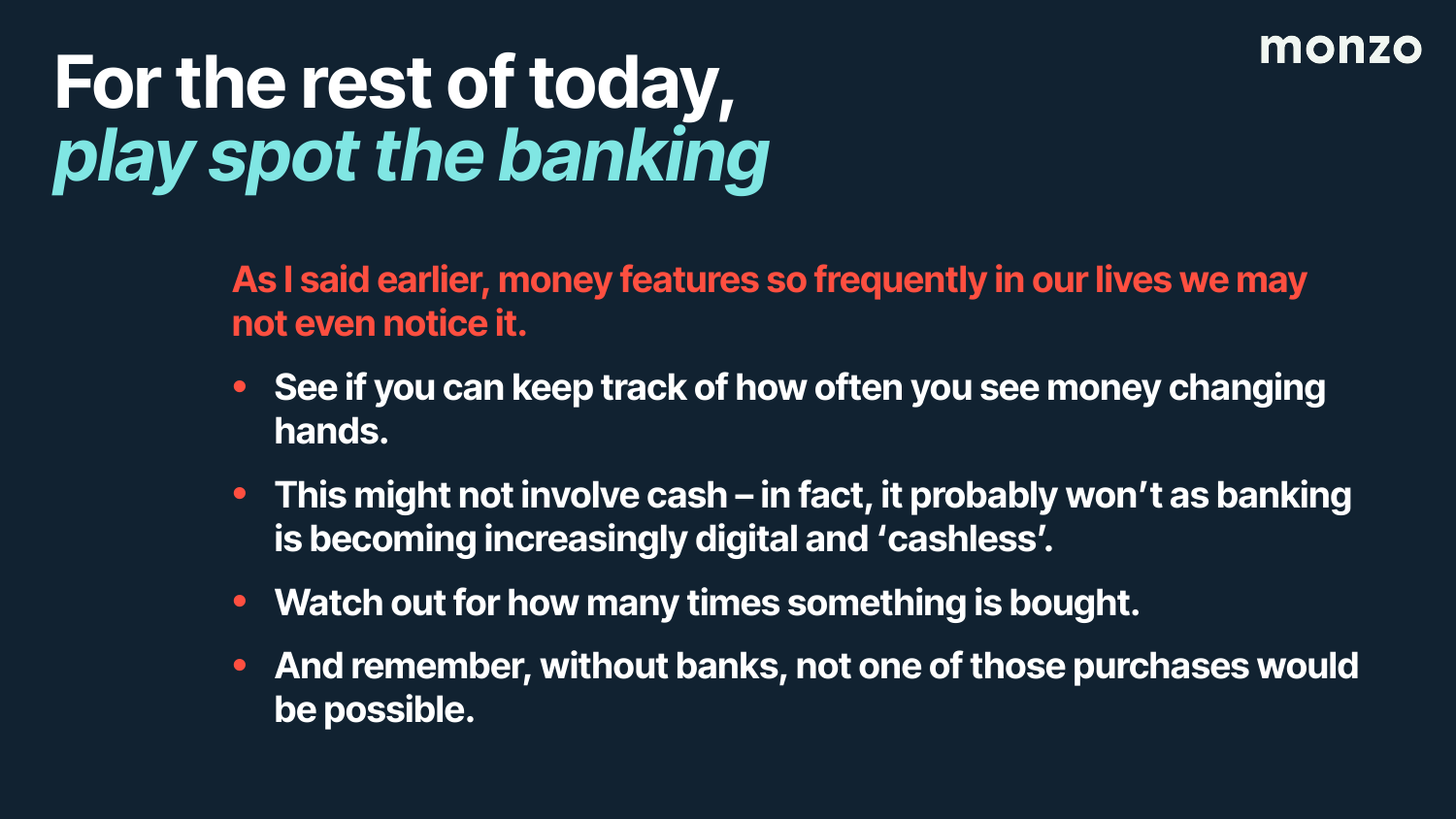

For the rest of today,
play spot the banking
As I said earlier, money features so frequently in our lives we may not even notice it.
See if you can keep track of how often you see money changing hands.
This might not involve cash – in fact, it probably won’t as banking is becoming increasingly digital and ‘cashless’.
Watch out for how many times something is bought.
And remember, without banks, not one of those purchases would be possible.